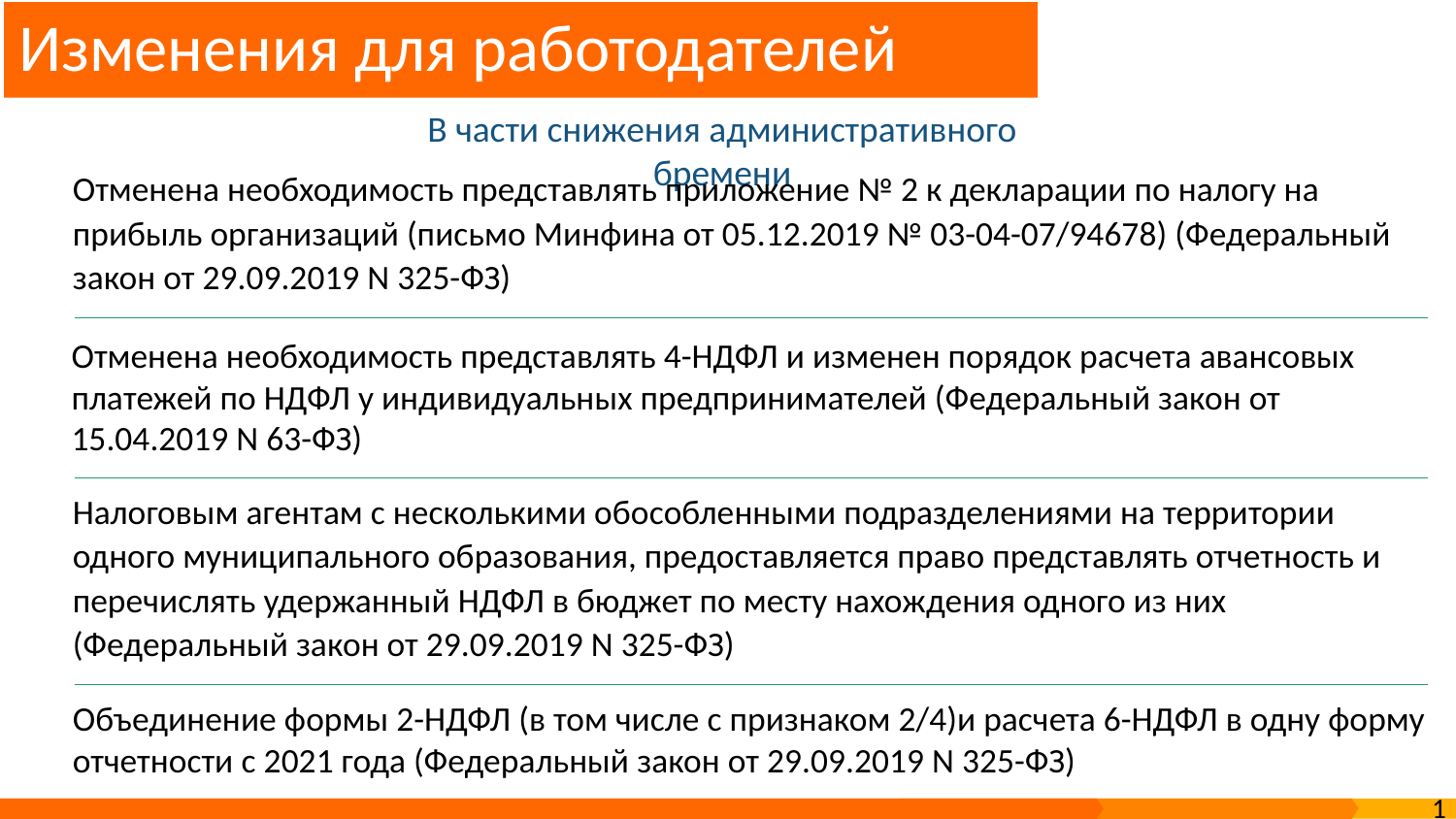

# Изменения для работодателей
В части снижения административного бремени
Отменена необходимость представлять приложение № 2 к декларации по налогу на прибыль организаций (письмо Минфина от 05.12.2019 № 03-04-07/94678) (Федеральный закон от 29.09.2019 N 325-ФЗ)
Отменена необходимость представлять 4-НДФЛ и изменен порядок расчета авансовых платежей по НДФЛ у индивидуальных предпринимателей (Федеральный закон от 15.04.2019 N 63-ФЗ)
Налоговым агентам с несколькими обособленными подразделениями на территории одного муниципального образования, предоставляется право представлять отчетность и перечислять удержанный НДФЛ в бюджет по месту нахождения одного из них  (Федеральный закон от 29.09.2019 N 325-ФЗ)
Объединение формы 2-НДФЛ (в том числе с признаком 2/4)и расчета 6-НДФЛ в одну форму отчетности с 2021 года (Федеральный закон от 29.09.2019 N 325-ФЗ)
1